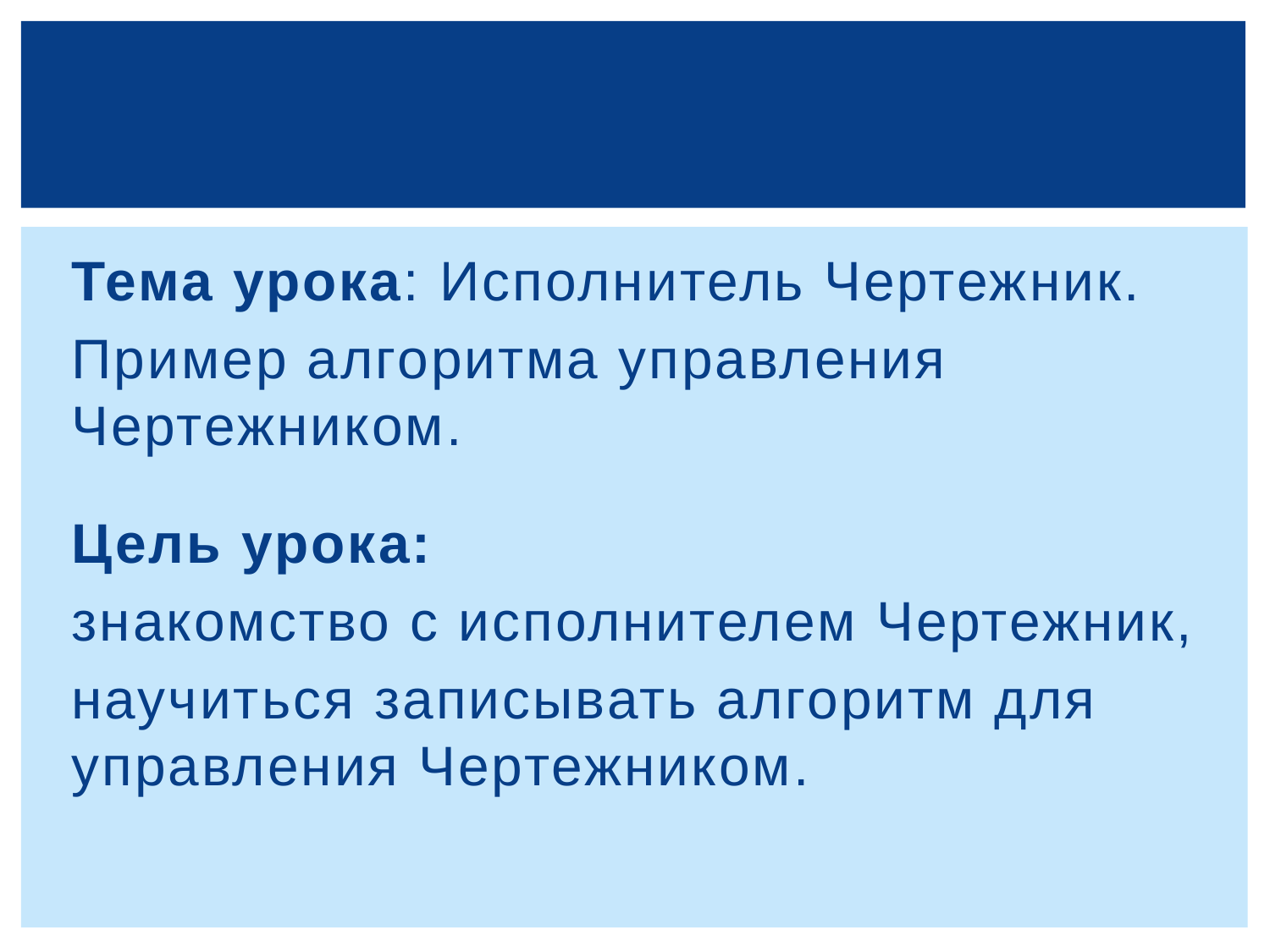

Тема урока: Исполнитель Чертежник.
Пример алгоритма управления Чертежником.

Цель урока:
знакомство с исполнителем Чертежник,
научиться записывать алгоритм для управления Чертежником.